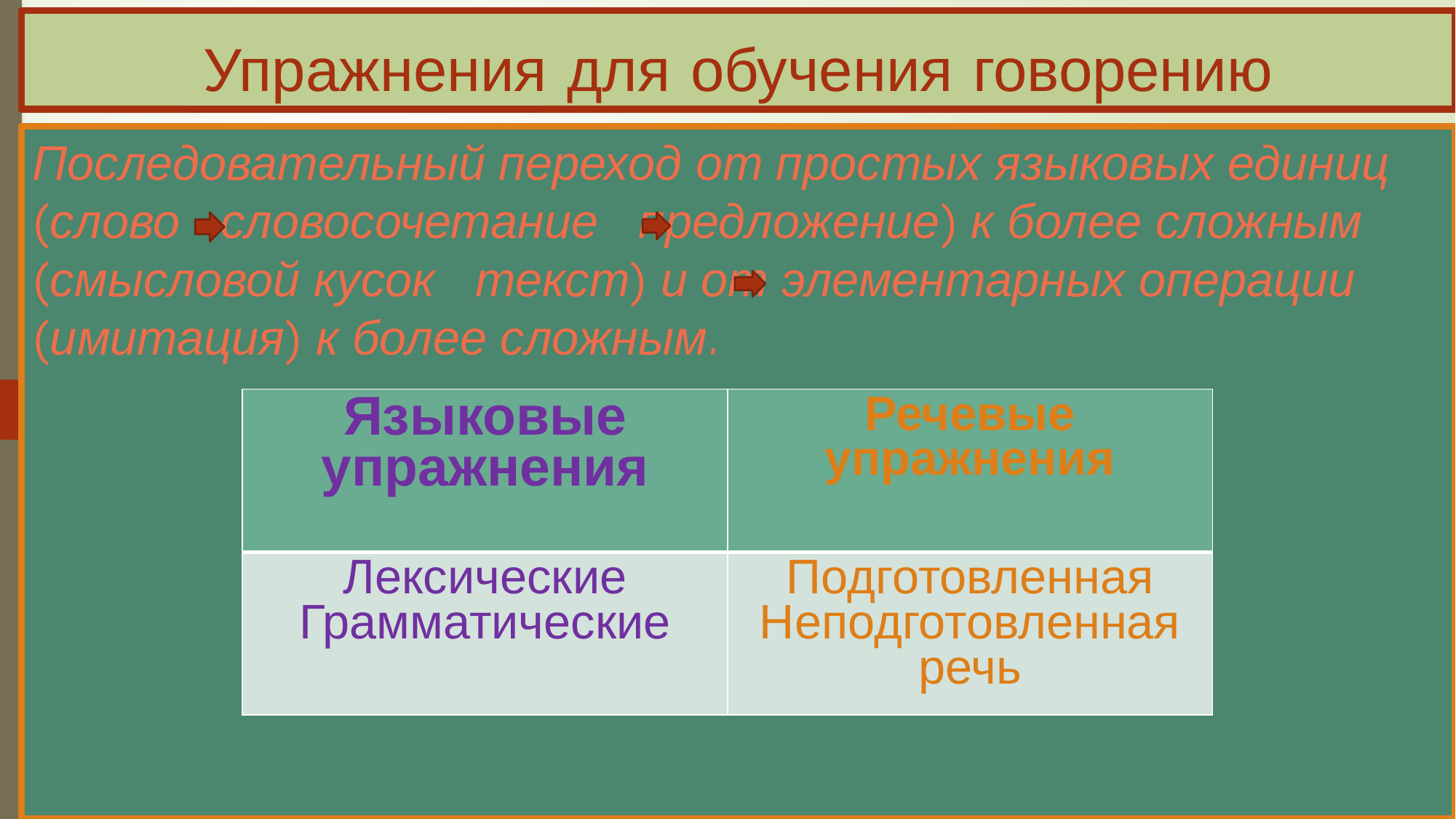

# Упражнения для обучения говорению
Последовательный переход от простых языковых единиц (слово   словосочетание   предложение) к более сложным (смысловой кусок   текст) и от элементарных операции (имитация) к более сложным.

| Языковые упражнения | Речевые упражнения |
| --- | --- |
| Лексические Грамматические | Подготовленная Неподготовленная речь |